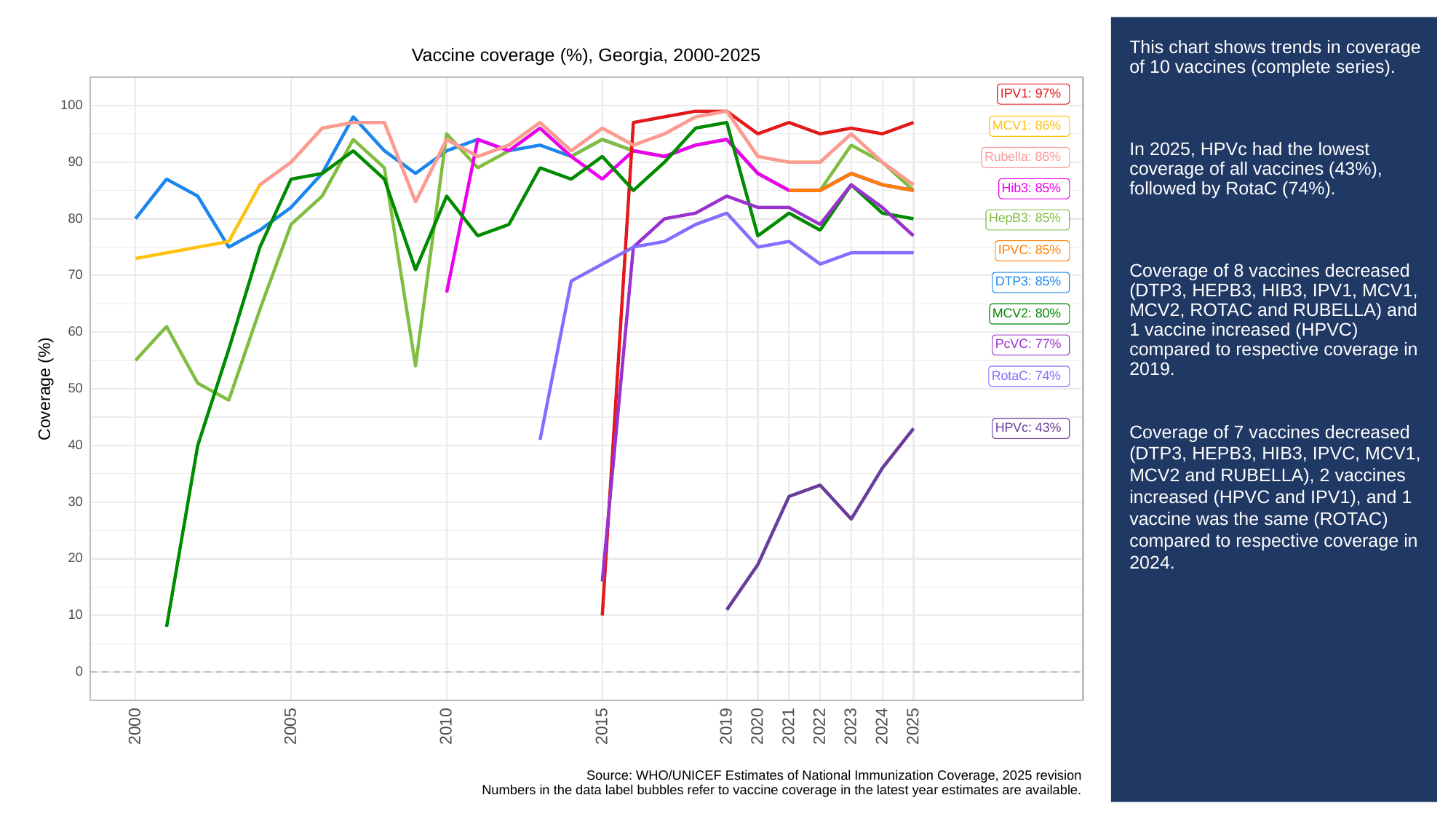

# This chart shows trends in coverage of 10 vaccines (complete series).

In 2025, HPVc had the lowest coverage of all vaccines (43%), followed by RotaC (74%).

Coverage of 8 vaccines decreased (DTP3, HEPB3, HIB3, IPV1, MCV1, MCV2, ROTAC and RUBELLA) and 1 vaccine increased (HPVC) compared to respective coverage in 2019.

Coverage of 7 vaccines decreased (DTP3, HEPB3, HIB3, IPVC, MCV1, MCV2 and RUBELLA), 2 vaccines increased (HPVC and IPV1), and 1 vaccine was the same (ROTAC) compared to respective coverage in 2024.

Vaccine coverage (%), Georgia, 2000-2025

IPV1: 97%

100

MCV1: 86%

Rubella: 86%
90

Hib3: 85%

HepB3: 85%

80

IPVC: 85%

70

DTP3: 85%

MCV2: 80%
60

PcVC: 77%

RotaC: 74%
Coverage (%)
50

HPVc: 43%

40

30

20

10

0

2023
2000
2005
2010
2015
2019
2020
2021
2022
2024
2025
Source: WHO/UNICEF Estimates of National Immunization Coverage, 2025 revision
Numbers in the data label bubbles refer to vaccine coverage in the latest year estimates are available.